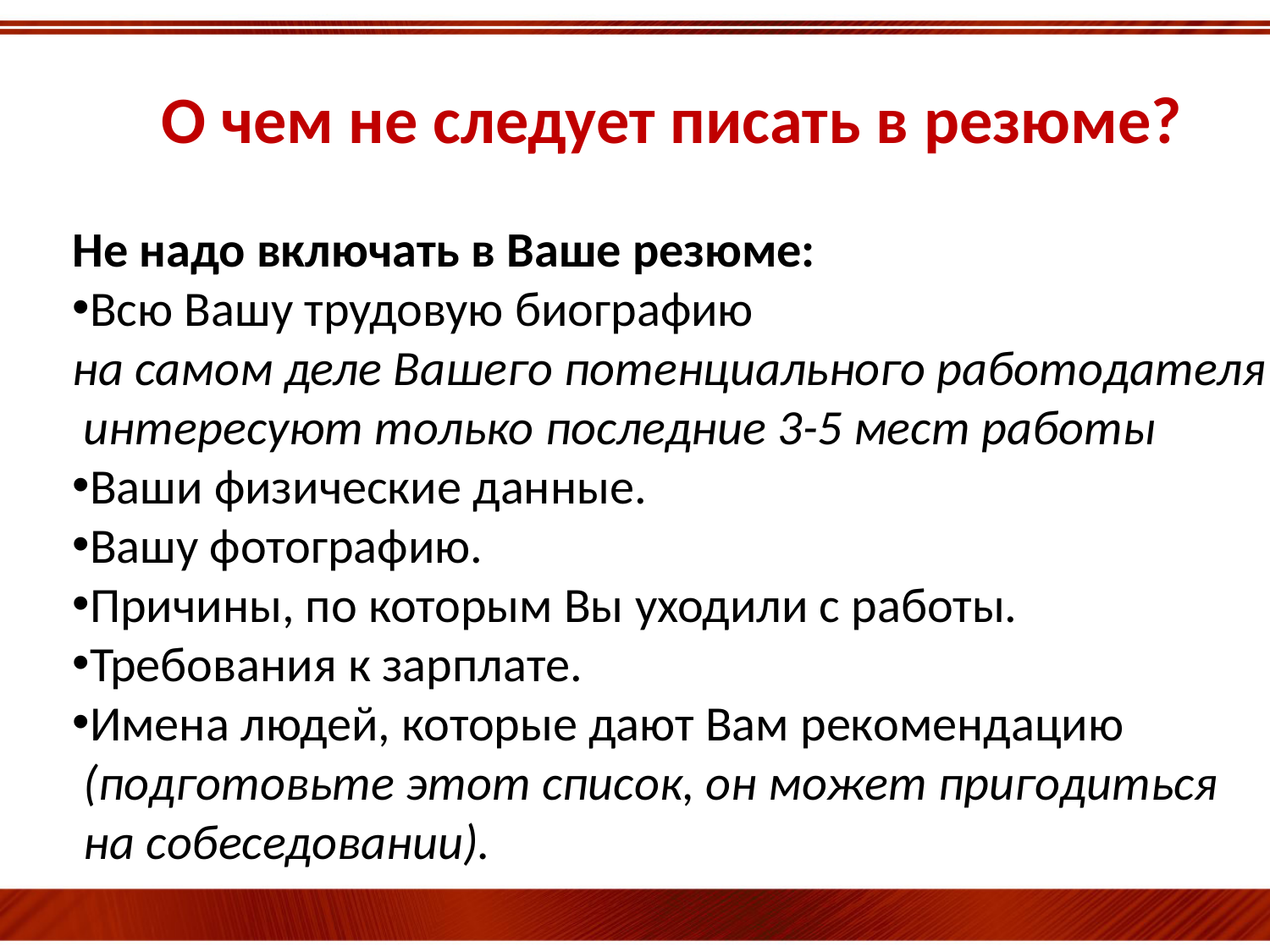

# О чем не следует писать в резюме?
Не надо включать в Ваше резюме:
Всю Вашу трудовую биографию
на самом деле Вашего потенциального работодателя
 интересуют только последние 3-5 мест работы
Ваши физические данные.
Вашу фотографию.
Причины, по которым Вы уходили с работы.
Требования к зарплате.
Имена людей, которые дают Вам рекомендацию
 (подготовьте этот список, он может пригодиться
 на собеседовании).